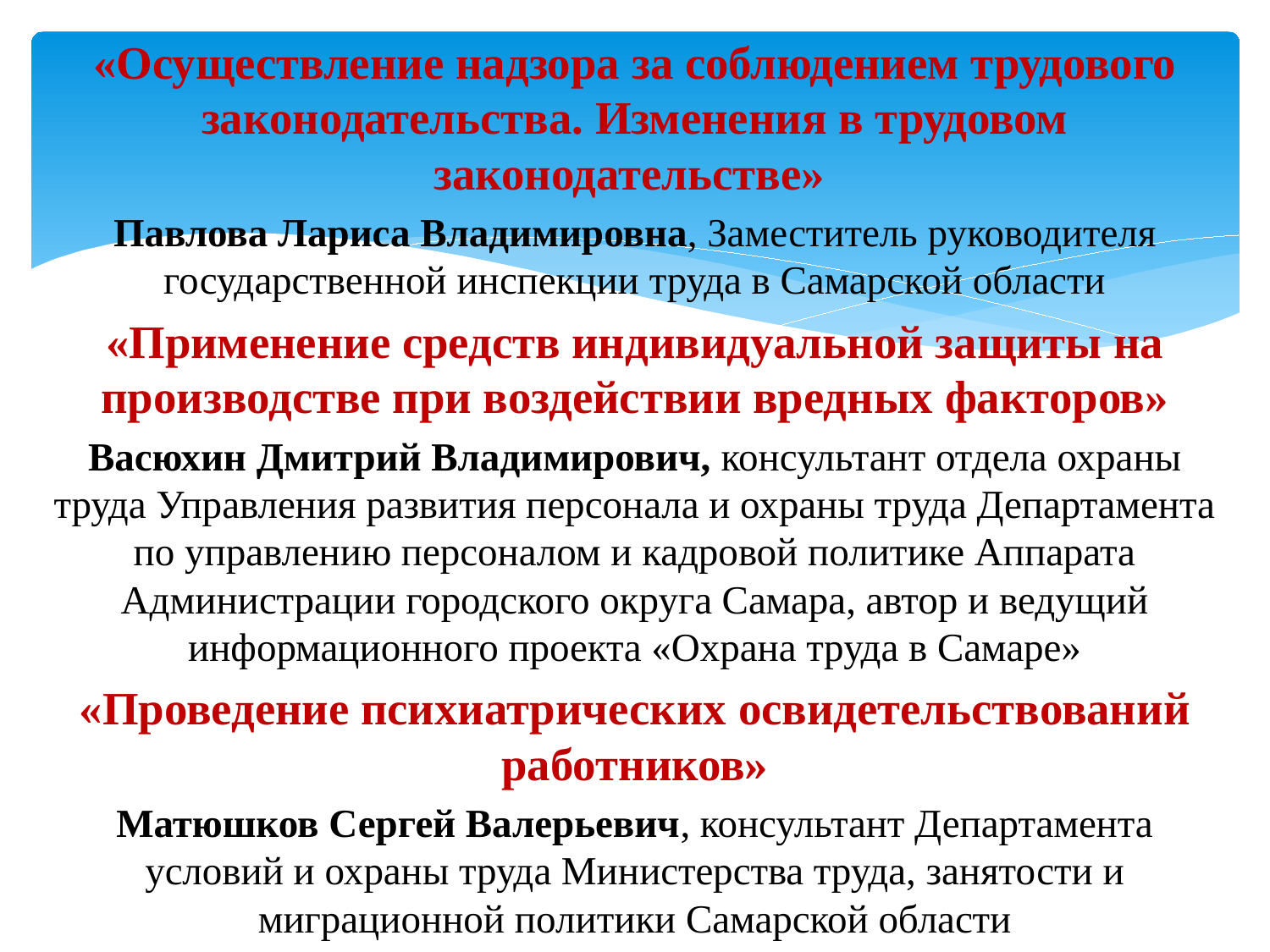

«Осуществление надзора за соблюдением трудового законодательства. Изменения в трудовом законодательстве»
Павлова Лариса Владимировна, Заместитель руководителя государственной инспекции труда в Самарской области
«Применение средств индивидуальной защиты на производстве при воздействии вредных факторов»
Васюхин Дмитрий Владимирович, консультант отдела охраны труда Управления развития персонала и охраны труда Департамента по управлению персоналом и кадровой политике Аппарата Администрации городского округа Самара, автор и ведущий информационного проекта «Охрана труда в Самаре»
«Проведение психиатрических освидетельствований работников»
Матюшков Сергей Валерьевич, консультант Департамента условий и охраны труда Министерства труда, занятости и миграционной политики Самарской области